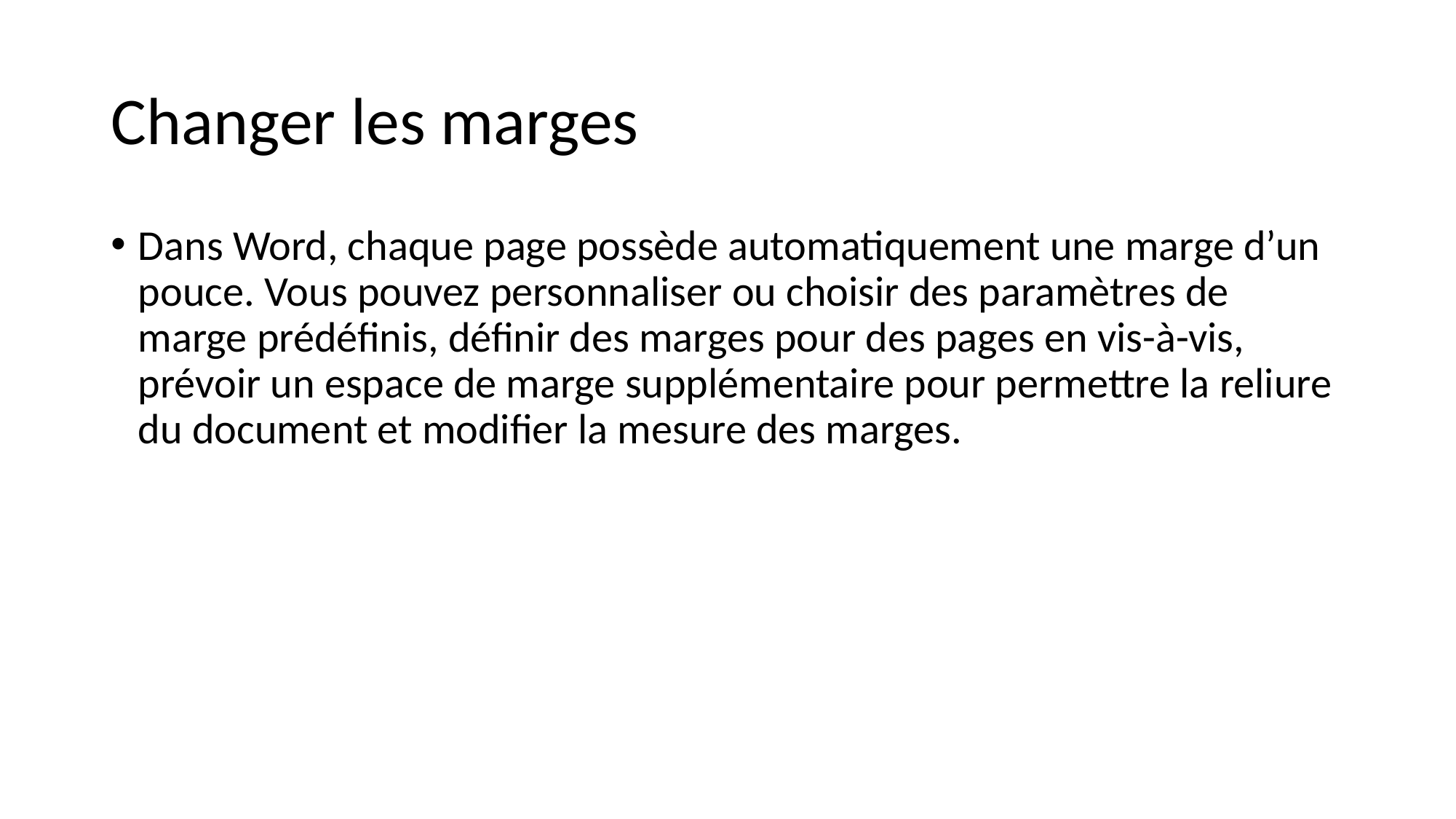

# Changer les marges
Dans Word, chaque page possède automatiquement une marge d’un pouce. Vous pouvez personnaliser ou choisir des paramètres de marge prédéfinis, définir des marges pour des pages en vis-à-vis, prévoir un espace de marge supplémentaire pour permettre la reliure du document et modifier la mesure des marges.